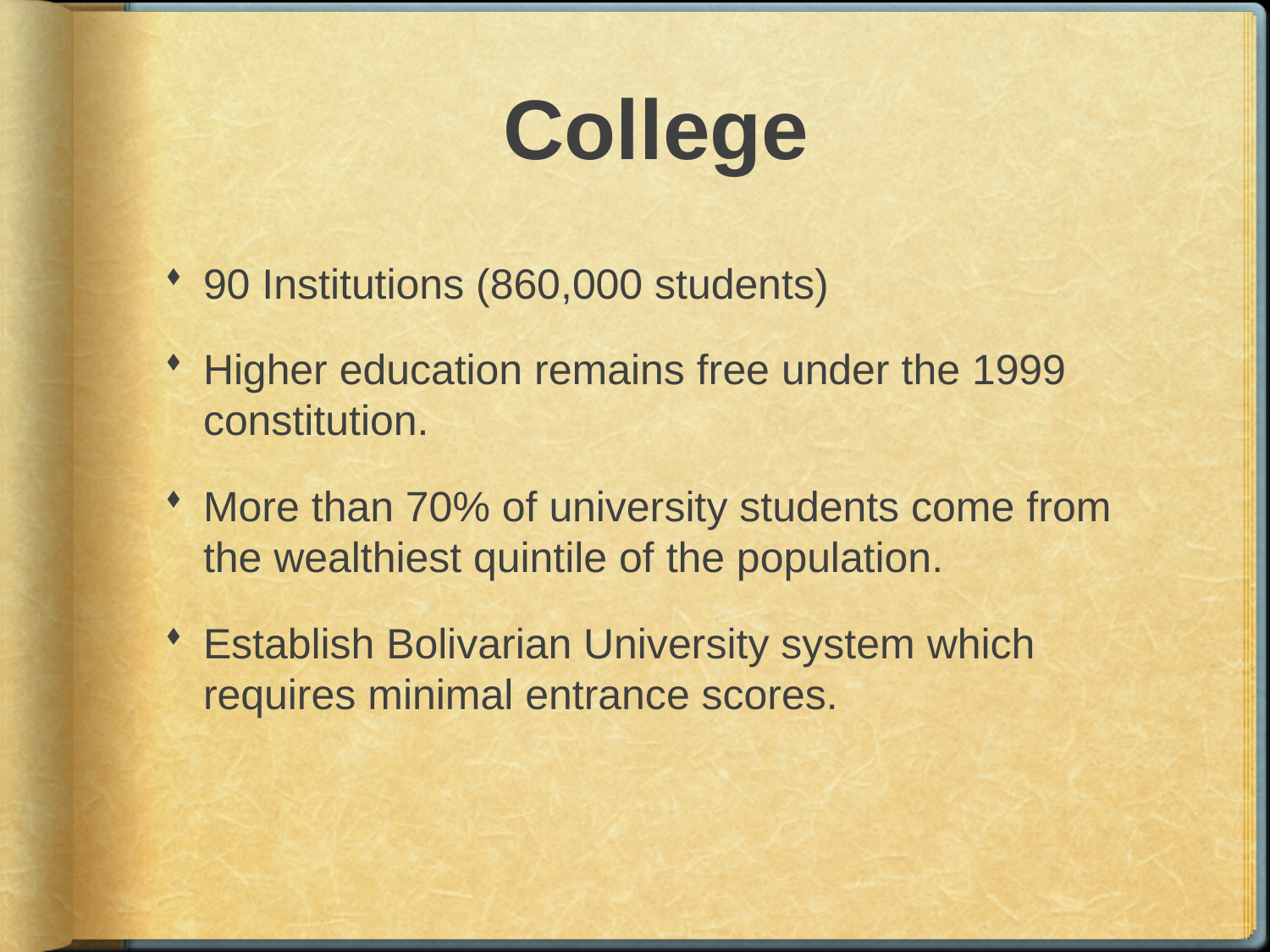

# College
90 Institutions (860,000 students)
Higher education remains free under the 1999 constitution.
More than 70% of university students come from the wealthiest quintile of the population.
Establish Bolivarian University system which requires minimal entrance scores.